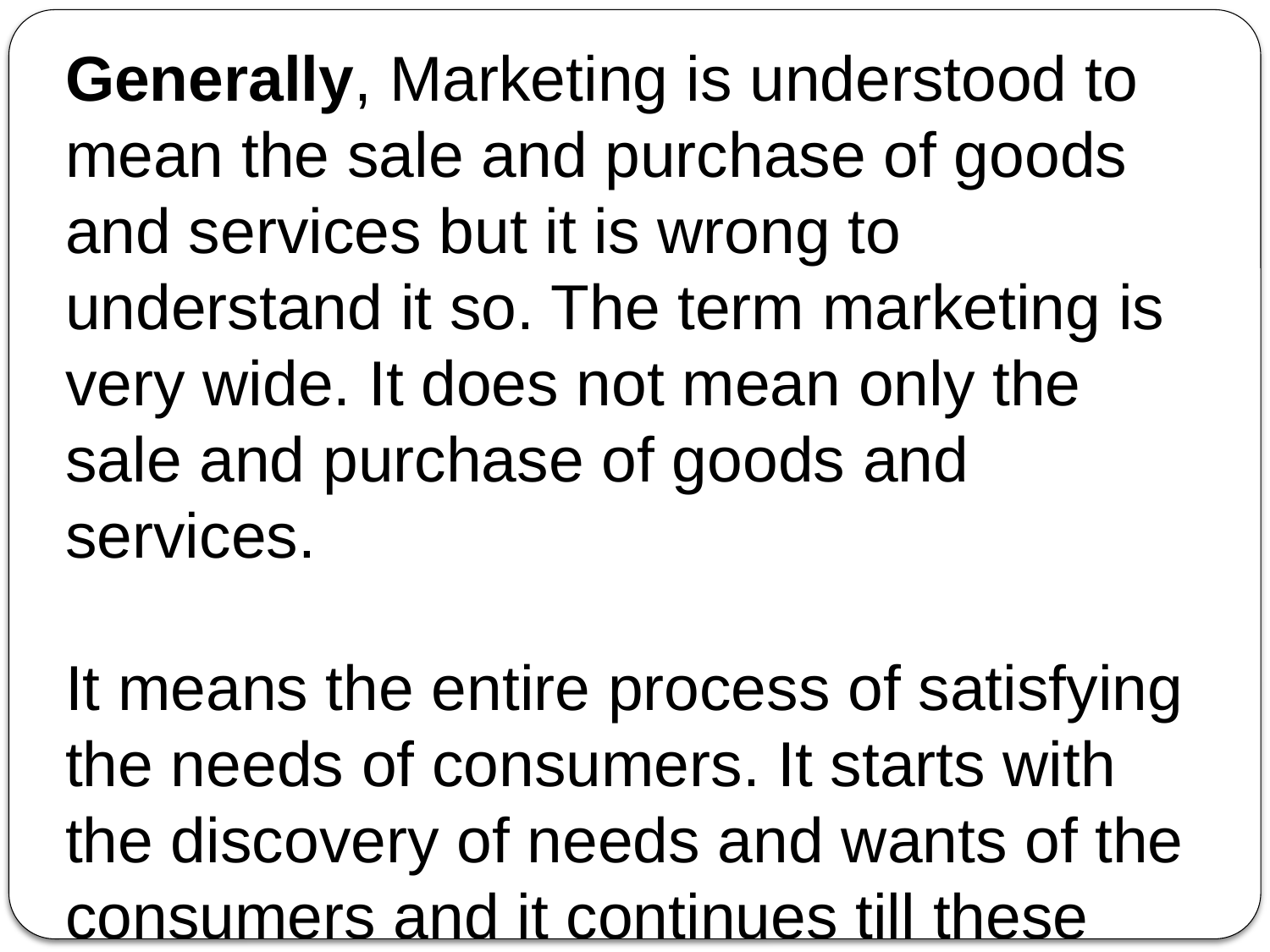

Generally, Marketing is understood to mean the sale and purchase of goods and services but it is wrong to understand it so. The term marketing is very wide. It does not mean only the sale and purchase of goods and services.

It means the entire process of satisfying the needs of consumers. It starts with the discovery of needs and wants of the consumers and it continues till these needs and wants are satisfied